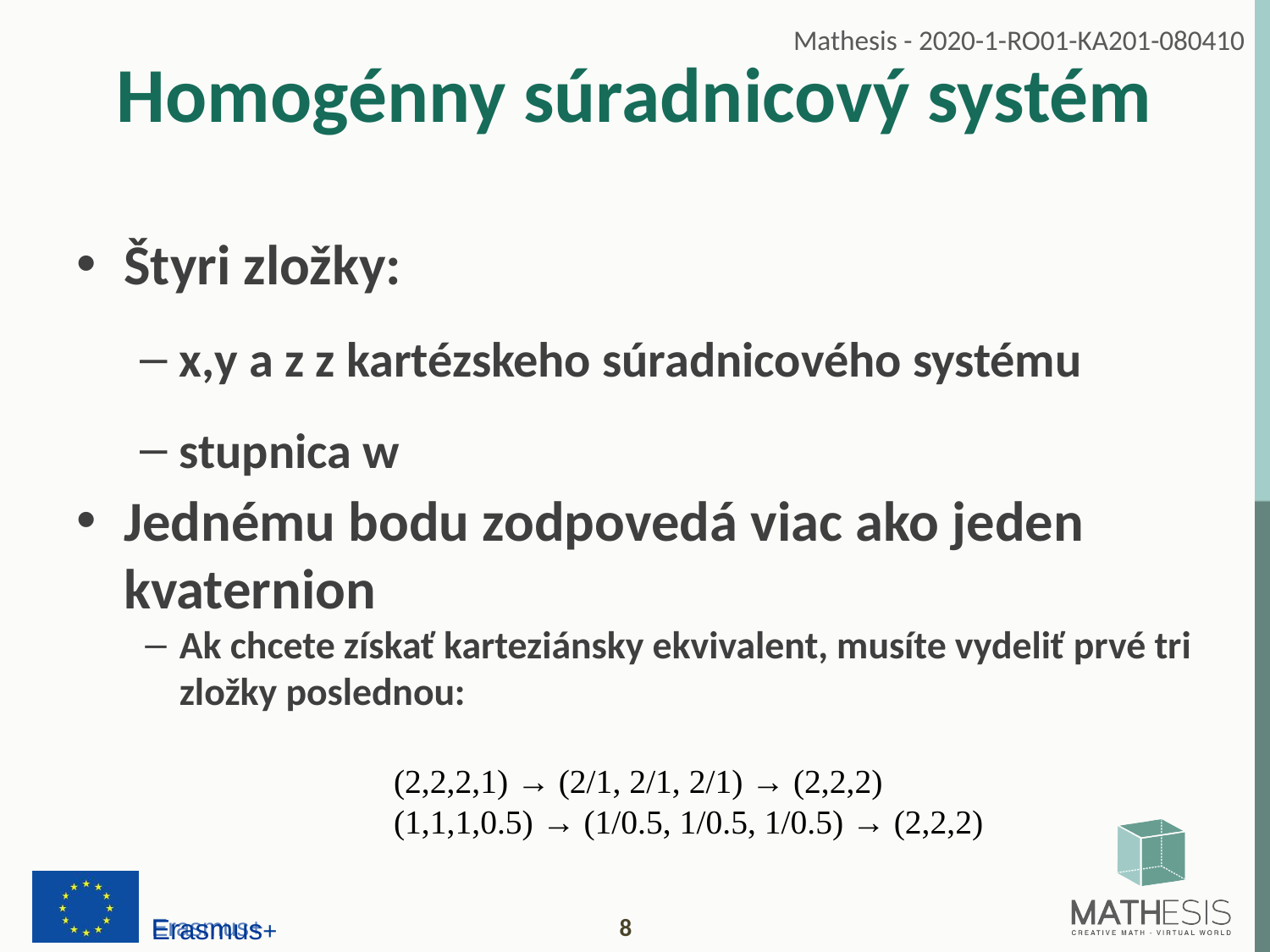

# Homogénny súradnicový systém

Štyri zložky:
x,y a z z kartézskeho súradnicového systému
stupnica w
Jednému bodu zodpovedá viac ako jeden kvaternion
Ak chcete získať karteziánsky ekvivalent, musíte vydeliť prvé tri zložky poslednou:

(2,2,2,1) → (2/1, 2/1, 2/1) → (2,2,2)
(1,1,1,0.5) → (1/0.5, 1/0.5, 1/0.5) → (2,2,2)